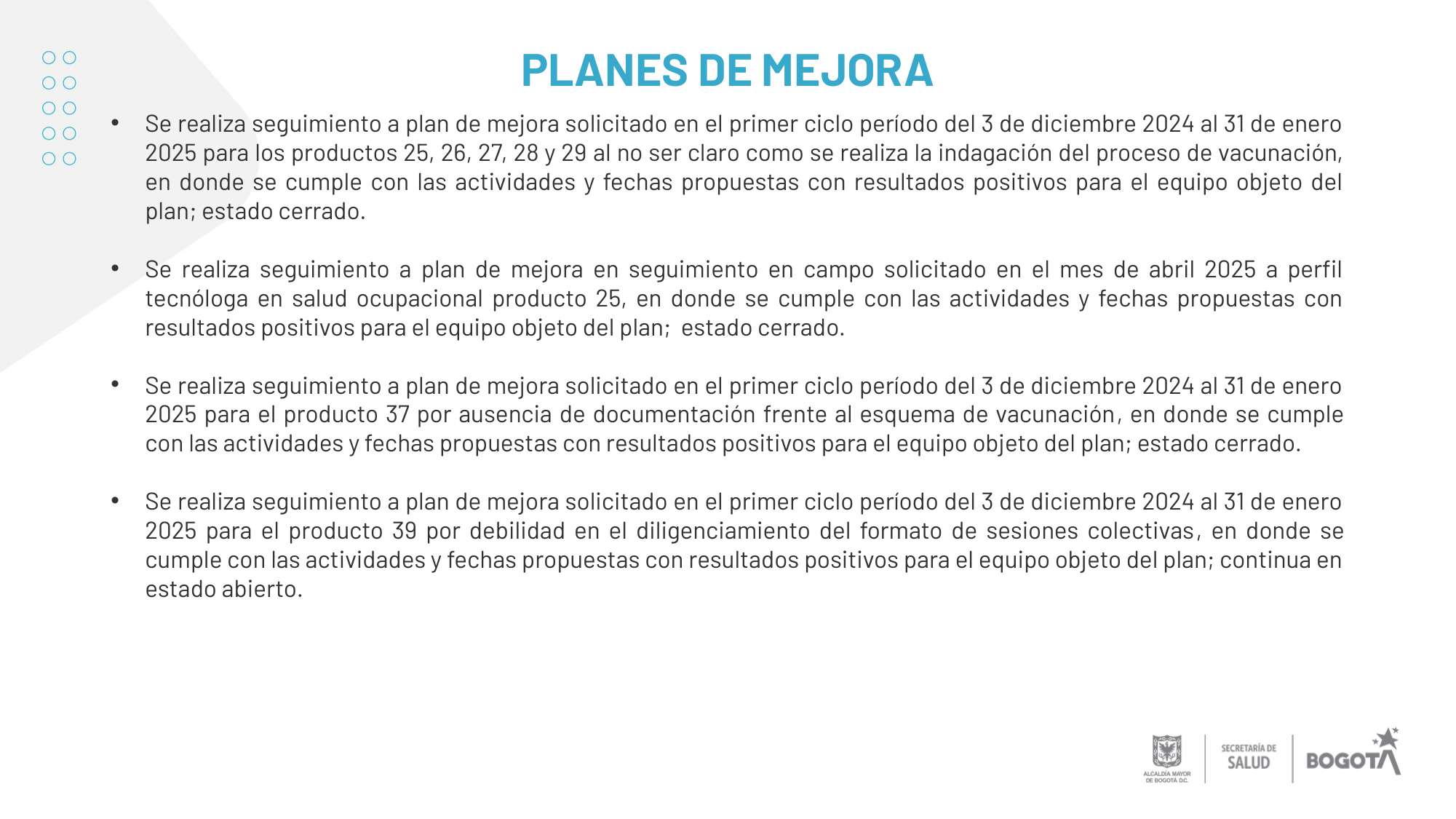

# PLANES DE MEJORA
Se realiza seguimiento a plan de mejora solicitado en el primer ciclo período del 3 de diciembre 2024 al 31 de enero 2025 para los productos 25, 26, 27, 28 y 29 al no ser claro como se realiza la indagación del proceso de vacunación, en donde se cumple con las actividades y fechas propuestas con resultados positivos para el equipo objeto del plan; estado cerrado.

Se realiza seguimiento a plan de mejora en seguimiento en campo solicitado en el mes de abril 2025 a perfil tecnóloga en salud ocupacional producto 25, en donde se cumple con las actividades y fechas propuestas con resultados positivos para el equipo objeto del plan;  estado cerrado.

Se realiza seguimiento a plan de mejora solicitado en el primer ciclo período del 3 de diciembre 2024 al 31 de enero 2025 para el producto 37 por ausencia de documentación frente al esquema de vacunación, en donde se cumple con las actividades y fechas propuestas con resultados positivos para el equipo objeto del plan; estado cerrado.

Se realiza seguimiento a plan de mejora solicitado en el primer ciclo período del 3 de diciembre 2024 al 31 de enero 2025 para el producto 39 por debilidad en el diligenciamiento del formato de sesiones colectivas, en donde se cumple con las actividades y fechas propuestas con resultados positivos para el equipo objeto del plan; continua en estado abierto.